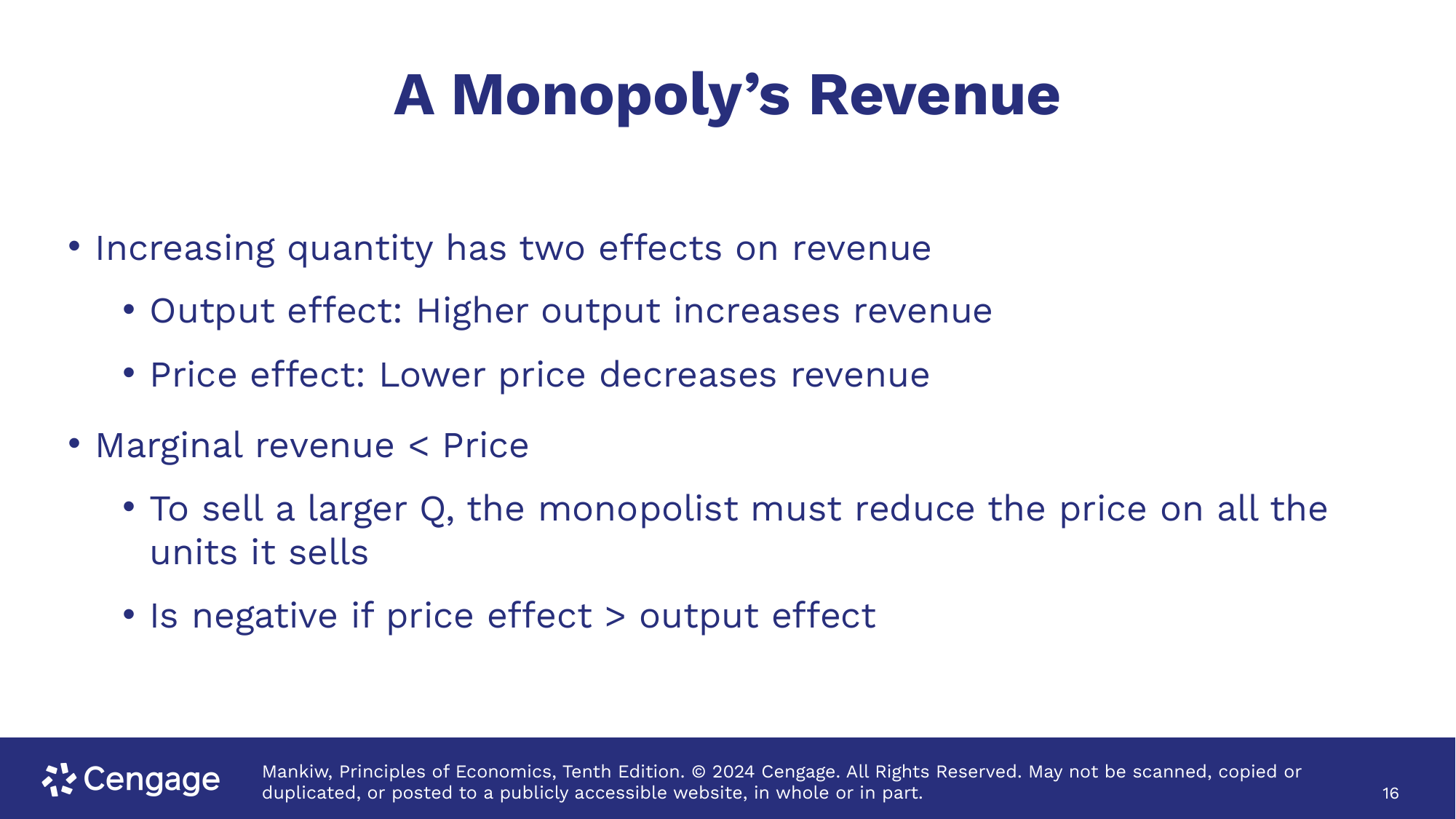

# A Monopoly’s Revenue
Increasing quantity has two effects on revenue
Output effect: Higher output increases revenue
Price effect: Lower price decreases revenue
Marginal revenue < Price
To sell a larger Q, the monopolist must reduce the price on all the units it sells
Is negative if price effect > output effect